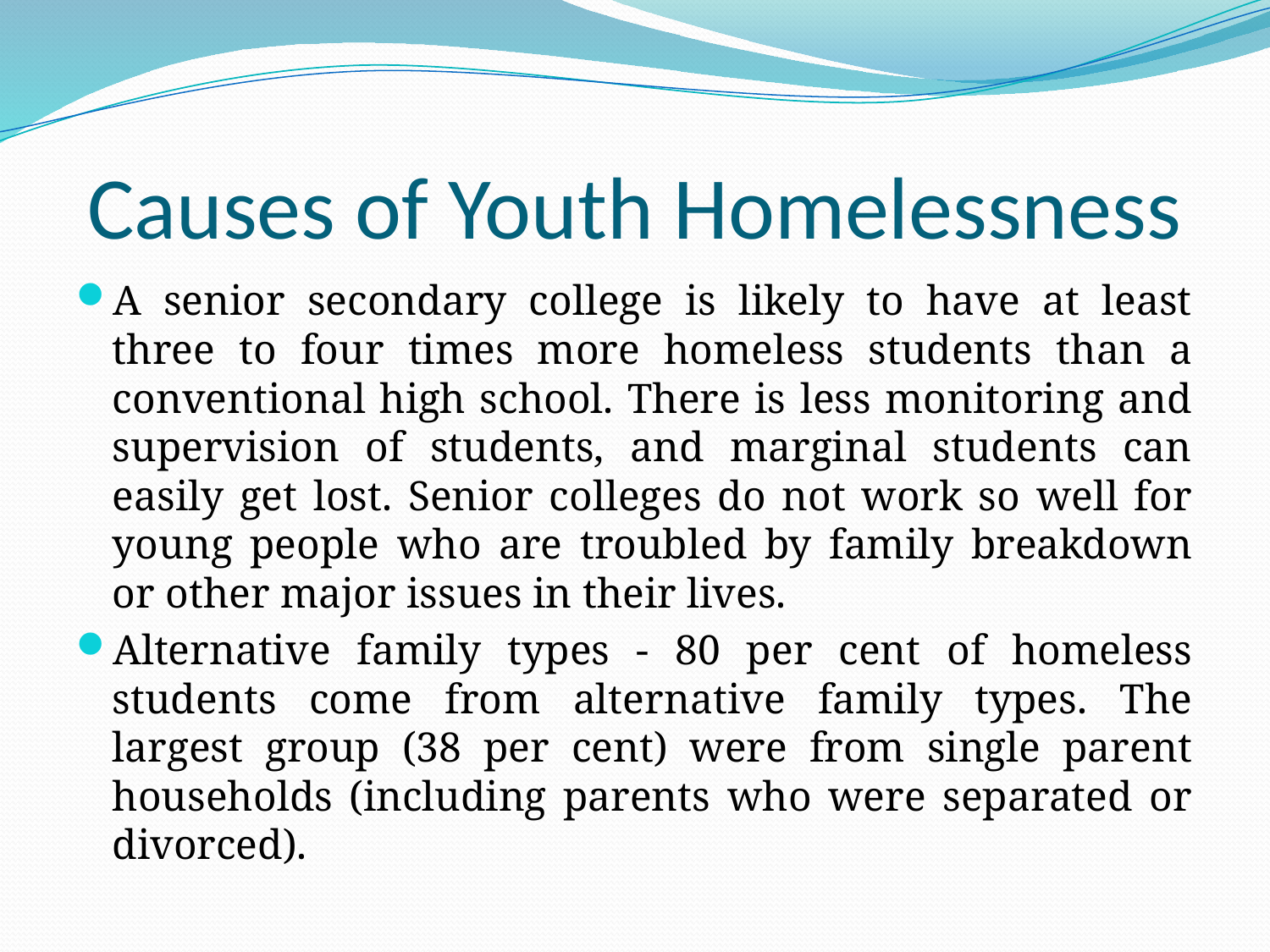

# Causes of Youth Homelessness
A senior secondary college is likely to have at least three to four times more homeless students than a conventional high school. There is less monitoring and supervision of students, and marginal students can easily get lost. Senior colleges do not work so well for young people who are troubled by family breakdown or other major issues in their lives.
Alternative family types - 80 per cent of homeless students come from alternative family types. The largest group (38 per cent) were from single parent households (including parents who were separated or divorced).